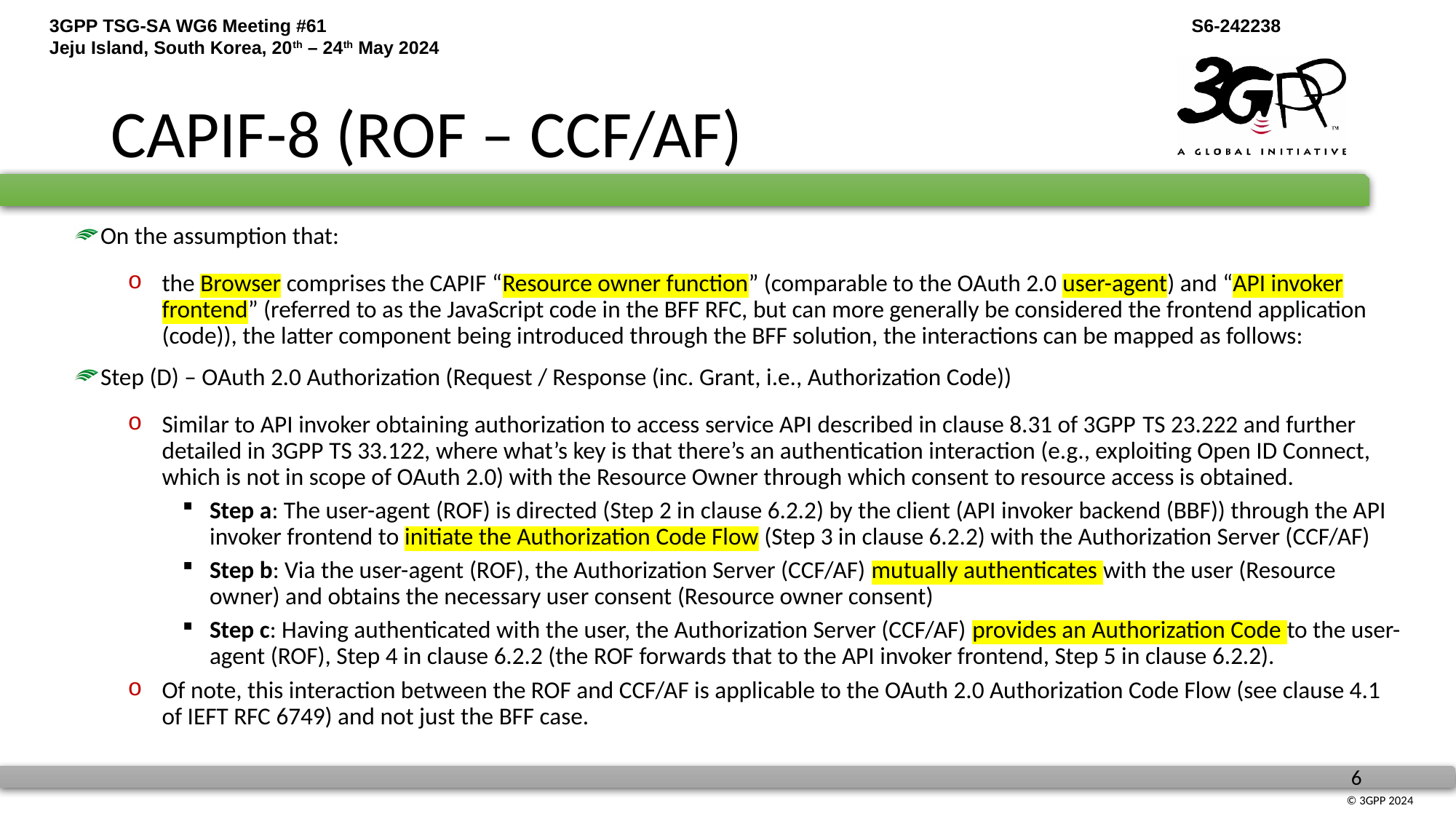

# CAPIF-8 (ROF – CCF/AF)
On the assumption that:
the Browser comprises the CAPIF “Resource owner function” (comparable to the OAuth 2.0 user-agent) and “API invoker frontend” (referred to as the JavaScript code in the BFF RFC, but can more generally be considered the frontend application (code)), the latter component being introduced through the BFF solution, the interactions can be mapped as follows:
Step (D) – OAuth 2.0 Authorization (Request / Response (inc. Grant, i.e., Authorization Code))
Similar to API invoker obtaining authorization to access service API described in clause 8.31 of 3GPP TS 23.222 and further detailed in 3GPP TS 33.122, where what’s key is that there’s an authentication interaction (e.g., exploiting Open ID Connect, which is not in scope of OAuth 2.0) with the Resource Owner through which consent to resource access is obtained.
Step a: The user-agent (ROF) is directed (Step 2 in clause 6.2.2) by the client (API invoker backend (BBF)) through the API invoker frontend to initiate the Authorization Code Flow (Step 3 in clause 6.2.2) with the Authorization Server (CCF/AF)
Step b: Via the user-agent (ROF), the Authorization Server (CCF/AF) mutually authenticates with the user (Resource owner) and obtains the necessary user consent (Resource owner consent)
Step c: Having authenticated with the user, the Authorization Server (CCF/AF) provides an Authorization Code to the user-agent (ROF), Step 4 in clause 6.2.2 (the ROF forwards that to the API invoker frontend, Step 5 in clause 6.2.2).
Of note, this interaction between the ROF and CCF/AF is applicable to the OAuth 2.0 Authorization Code Flow (see clause 4.1 of IEFT RFC 6749) and not just the BFF case.